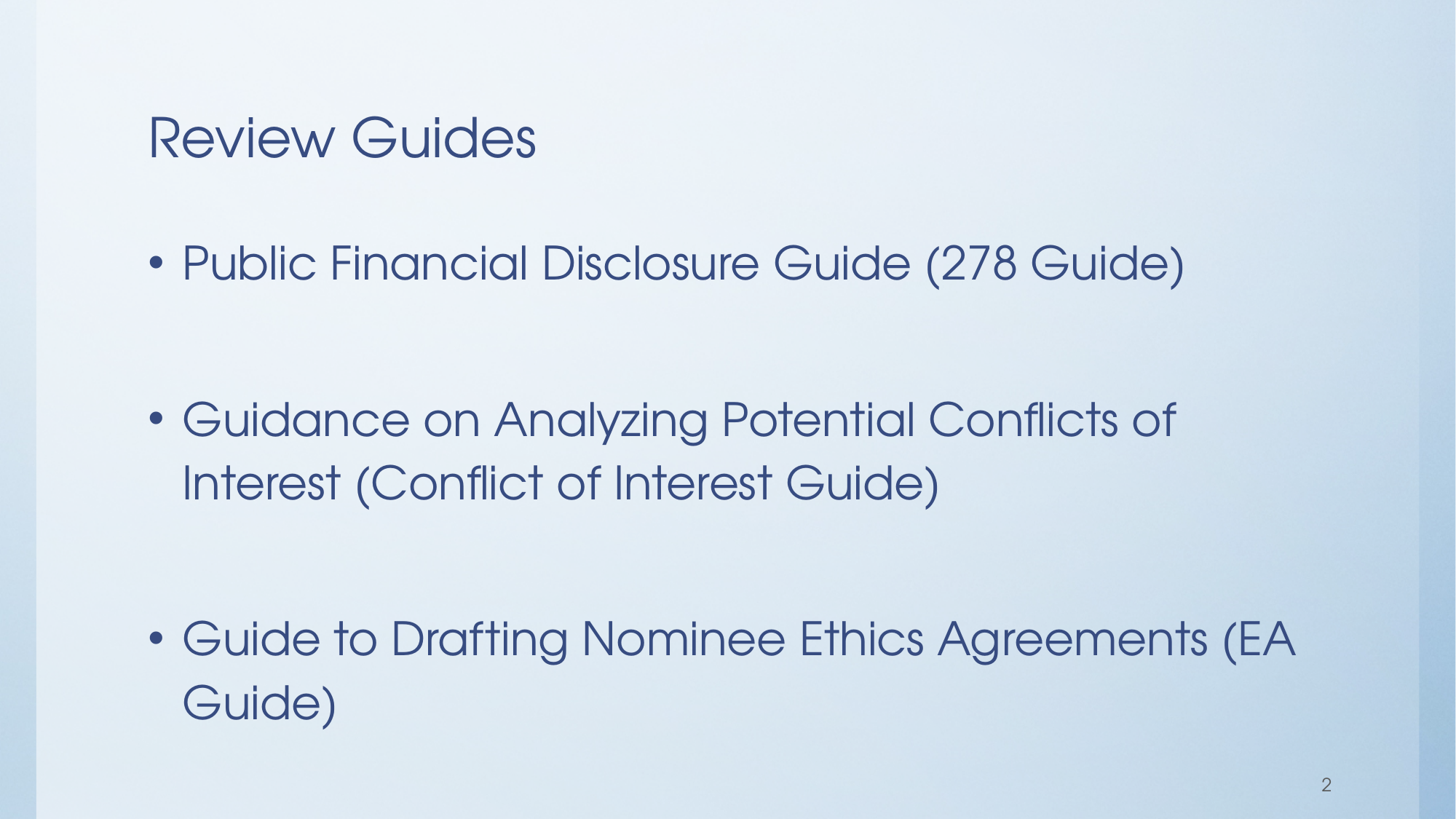

# Review Guides
Public Financial Disclosure Guide (278 Guide)

Guidance on Analyzing Potential Conflicts of Interest (Conflict of Interest Guide)

Guide to Drafting Nominee Ethics Agreements (EA Guide)
2